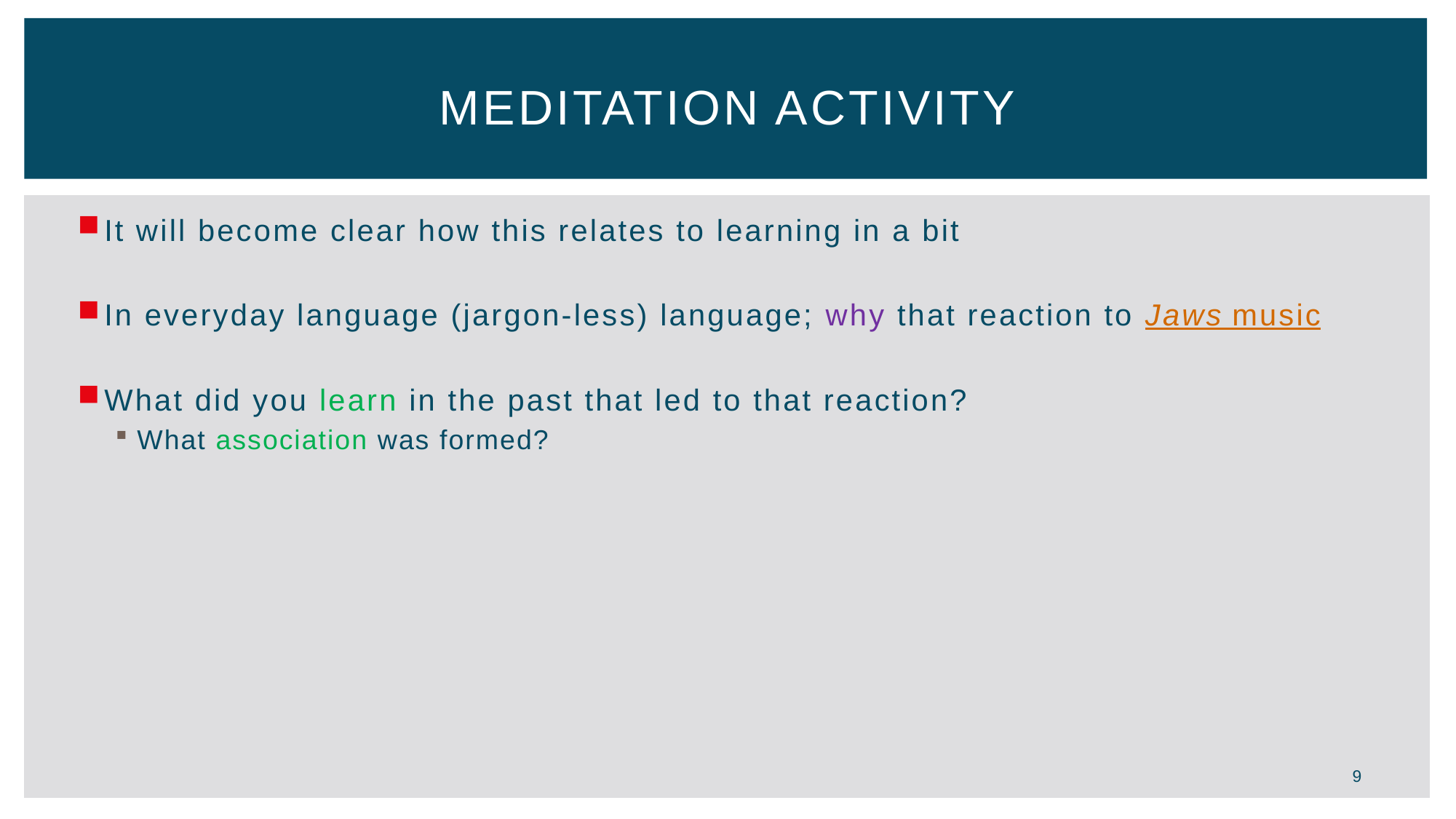

# Meditation activity
It will become clear how this relates to learning in a bit

In everyday language (jargon-less) language; why that reaction to Jaws music

What did you learn in the past that led to that reaction?
What association was formed?
9